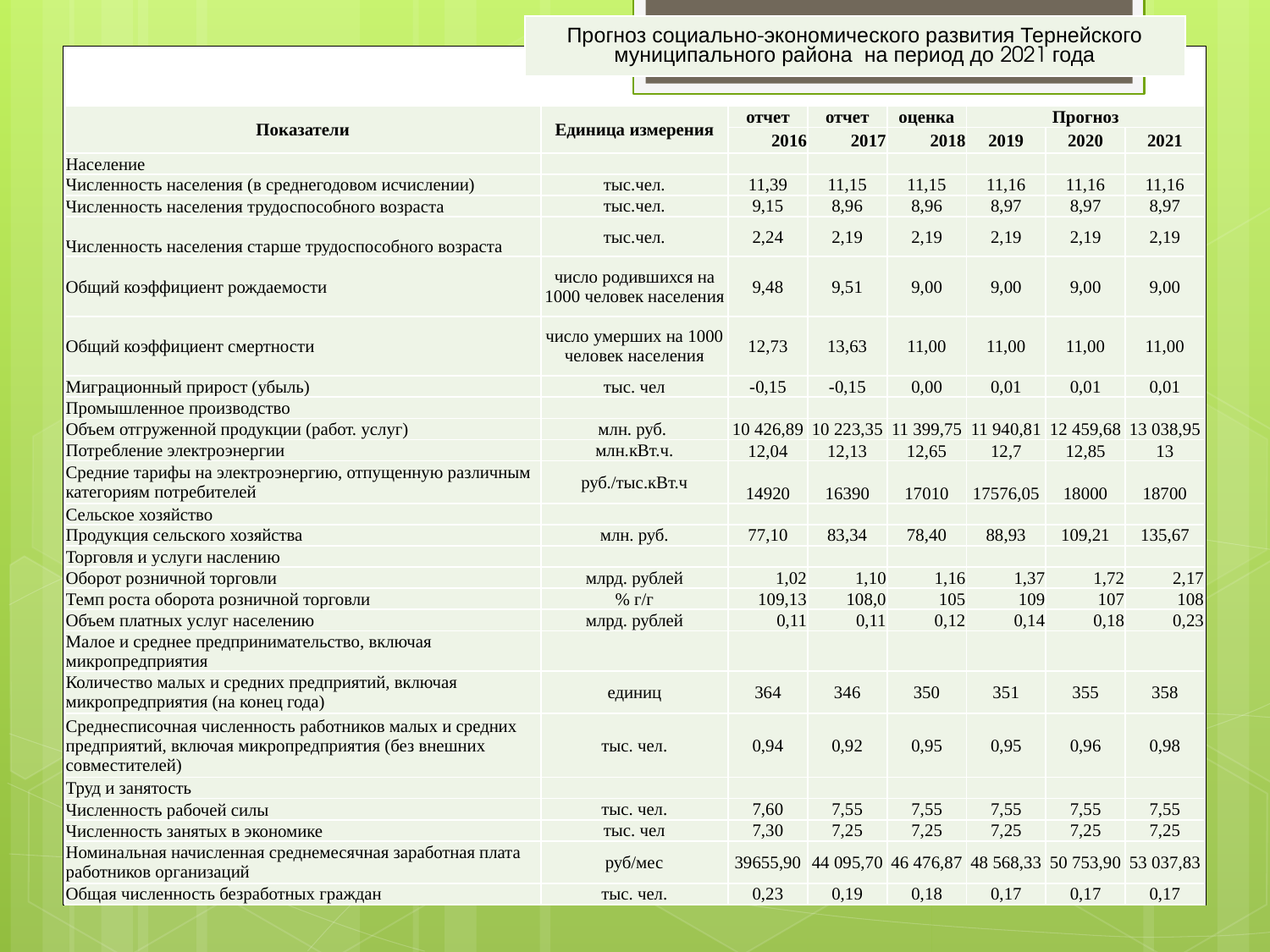

| Прогноз социально-экономического развития Тернейского муниципального района на период до 2021 года |
| --- |
| Показатели | Единица измерения | отчет | отчет | оценка | Прогноз |  |  |
| --- | --- | --- | --- | --- | --- | --- | --- |
|  |  | 2016 | 2017 | 2018 | 2019 | 2020 | 2021 |
| Население |  |  |  |  |  |  |  |
| Численность населения (в среднегодовом исчислении) | тыс.чел. | 11,39 | 11,15 | 11,15 | 11,16 | 11,16 | 11,16 |
| Численность населения трудоспособного возраста | тыс.чел. | 9,15 | 8,96 | 8,96 | 8,97 | 8,97 | 8,97 |
| Численность населения старше трудоспособного возраста | тыс.чел. | 2,24 | 2,19 | 2,19 | 2,19 | 2,19 | 2,19 |
| Общий коэффициент рождаемости | число родившихся на 1000 человек населения | 9,48 | 9,51 | 9,00 | 9,00 | 9,00 | 9,00 |
| Общий коэффициент смертности | число умерших на 1000 человек населения | 12,73 | 13,63 | 11,00 | 11,00 | 11,00 | 11,00 |
| Миграционный прирост (убыль) | тыс. чел | -0,15 | -0,15 | 0,00 | 0,01 | 0,01 | 0,01 |
| Промышленное производство |  |  |  |  |  |  |  |
| Объем отгруженной продукции (работ. услуг) | млн. руб. | 10 426,89 | 10 223,35 | 11 399,75 | 11 940,81 | 12 459,68 | 13 038,95 |
| Потребление электроэнергии | млн.кВт.ч. | 12,04 | 12,13 | 12,65 | 12,7 | 12,85 | 13 |
| Средние тарифы на электроэнергию, отпущенную различным категориям потребителей | руб./тыс.кВт.ч | 14920 | 16390 | 17010 | 17576,05 | 18000 | 18700 |
| Сельское хозяйство |  |  |  |  |  |  |  |
| Продукция сельского хозяйства | млн. руб. | 77,10 | 83,34 | 78,40 | 88,93 | 109,21 | 135,67 |
| Торговля и услуги наслению |  |  |  |  |  |  |  |
| Оборот розничной торговли | млрд. рублей | 1,02 | 1,10 | 1,16 | 1,37 | 1,72 | 2,17 |
| Темп роста оборота розничной торговли | % г/г | 109,13 | 108,0 | 105 | 109 | 107 | 108 |
| Объем платных услуг населению | млрд. рублей | 0,11 | 0,11 | 0,12 | 0,14 | 0,18 | 0,23 |
| Малое и среднее предпринимательство, включая микропредприятия |  |  |  |  |  |  |  |
| Количество малых и средних предприятий, включая микропредприятия (на конец года) | единиц | 364 | 346 | 350 | 351 | 355 | 358 |
| Среднесписочная численность работников малых и средних предприятий, включая микропредприятия (без внешних совместителей) | тыс. чел. | 0,94 | 0,92 | 0,95 | 0,95 | 0,96 | 0,98 |
| Труд и занятость |  |  |  |  |  |  |  |
| Численность рабочей силы | тыс. чел. | 7,60 | 7,55 | 7,55 | 7,55 | 7,55 | 7,55 |
| Численность занятых в экономике | тыс. чел | 7,30 | 7,25 | 7,25 | 7,25 | 7,25 | 7,25 |
| Номинальная начисленная среднемесячная заработная плата работников организаций | руб/мес | 39655,90 | 44 095,70 | 46 476,87 | 48 568,33 | 50 753,90 | 53 037,83 |
| Общая численность безработных граждан | тыс. чел. | 0,23 | 0,19 | 0,18 | 0,17 | 0,17 | 0,17 |